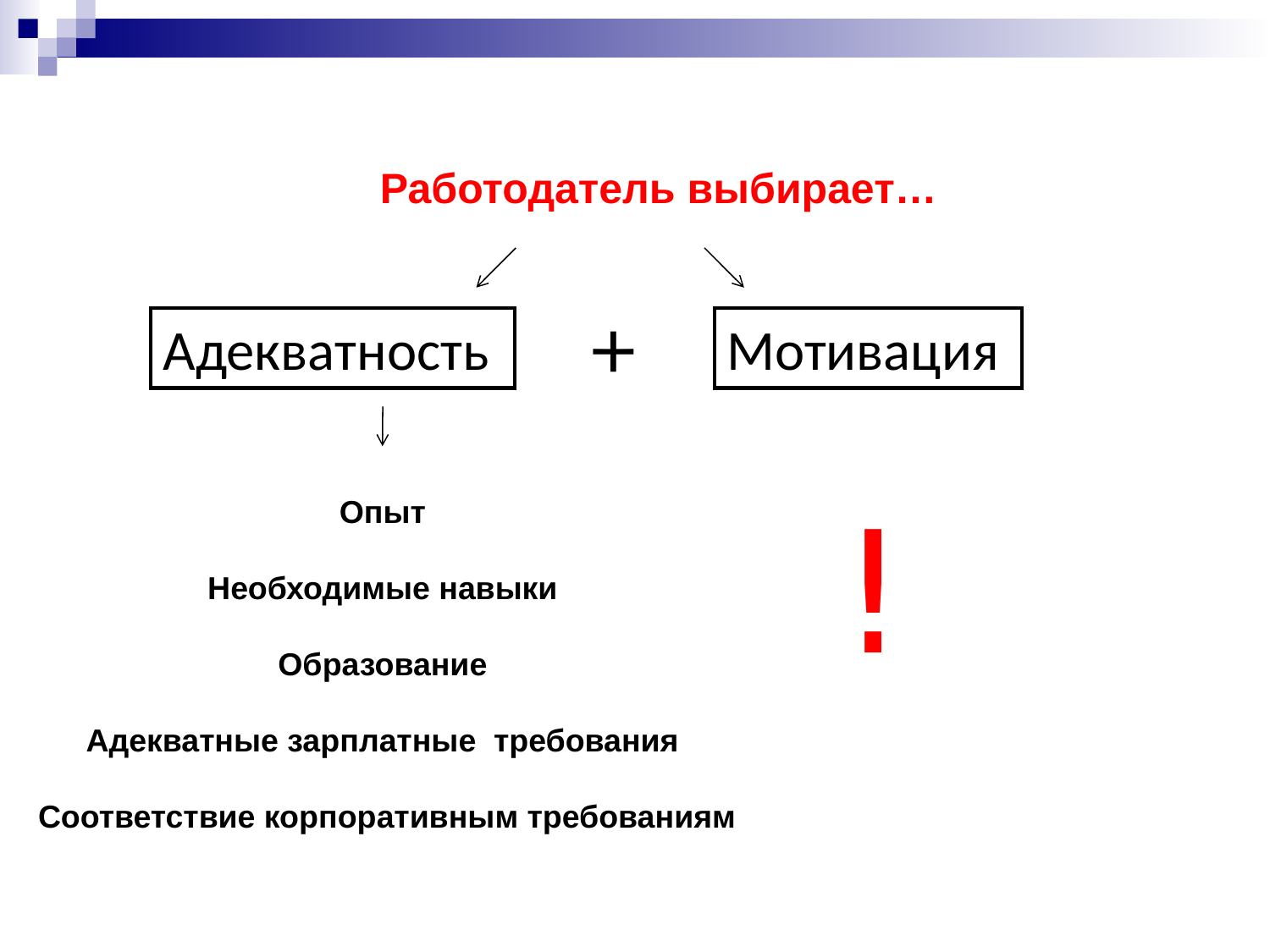

Работодатель выбирает…

+
Адекватность
Мотивация

!
Опыт

Необходимые навыки

Образование

Адекватные зарплатные  требования

 Соответствие корпоративным требованиям